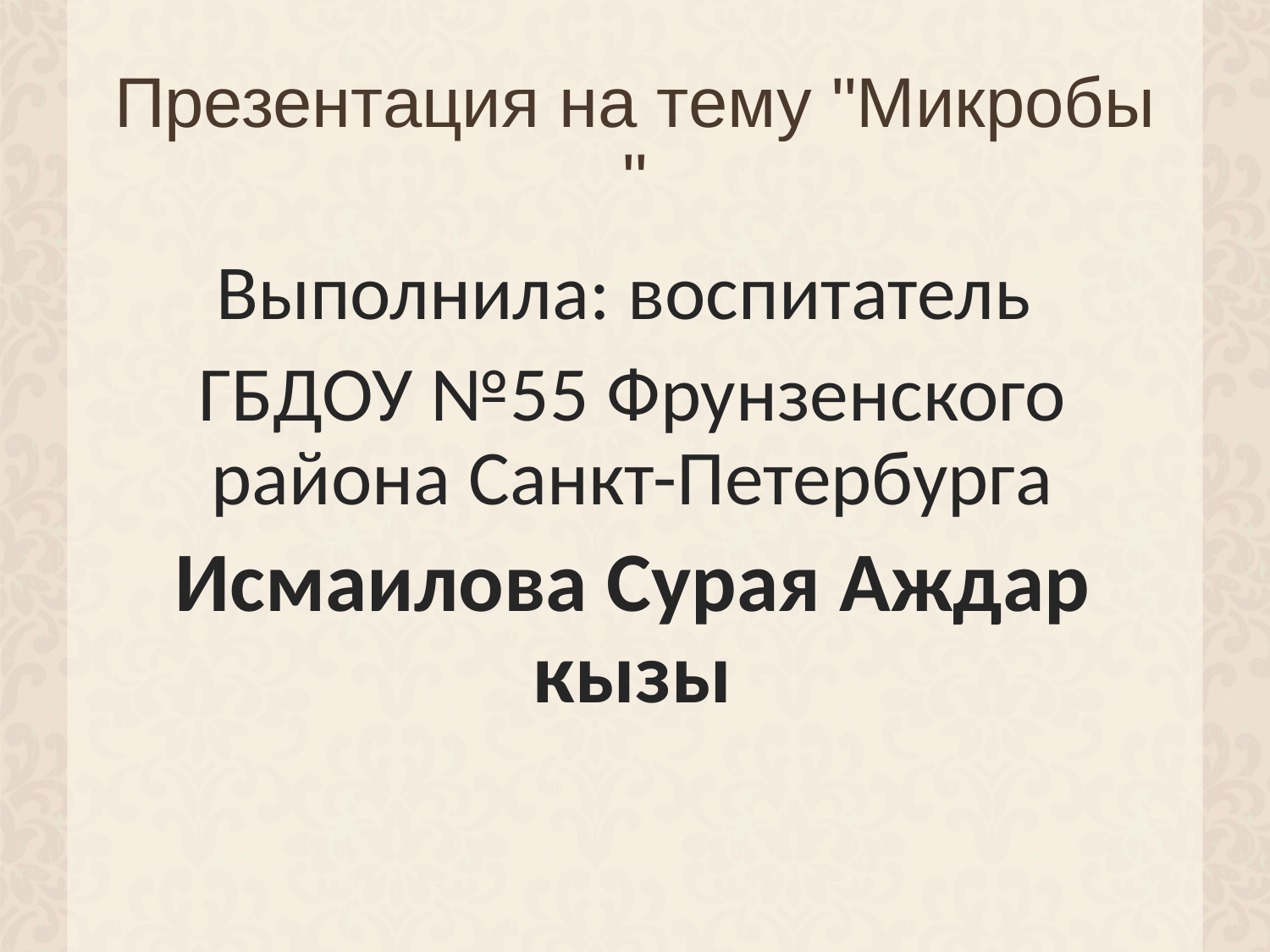

# Презентация на тему "Микробы "
Выполнила: воспитатель
ГБДОУ №55 Фрунзенского района Санкт-Петербурга
Исмаилова Сурая Аждар кызы